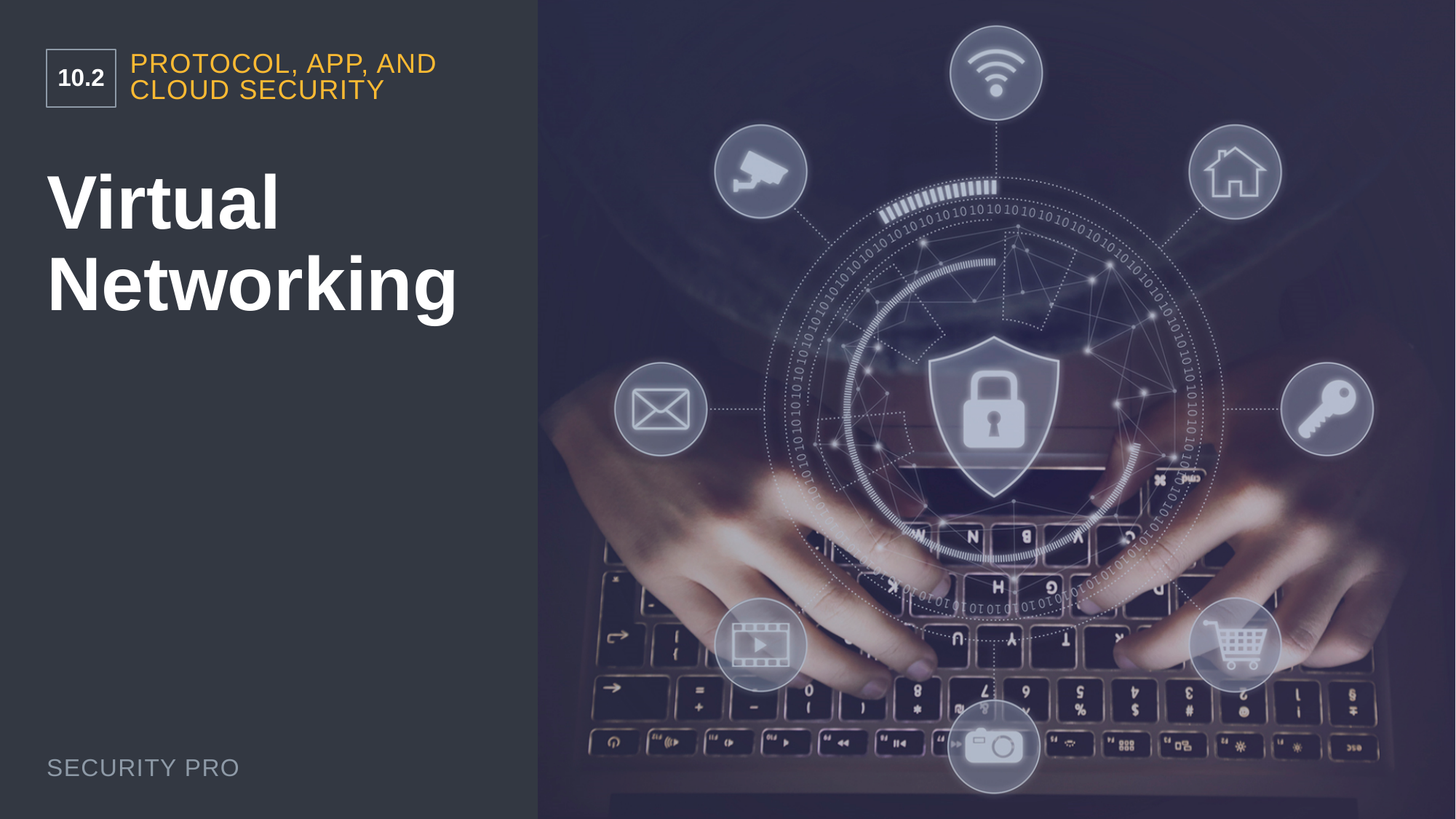

10.2
Protocol, App, and Cloud Security
# Virtual Networking
Security Pro